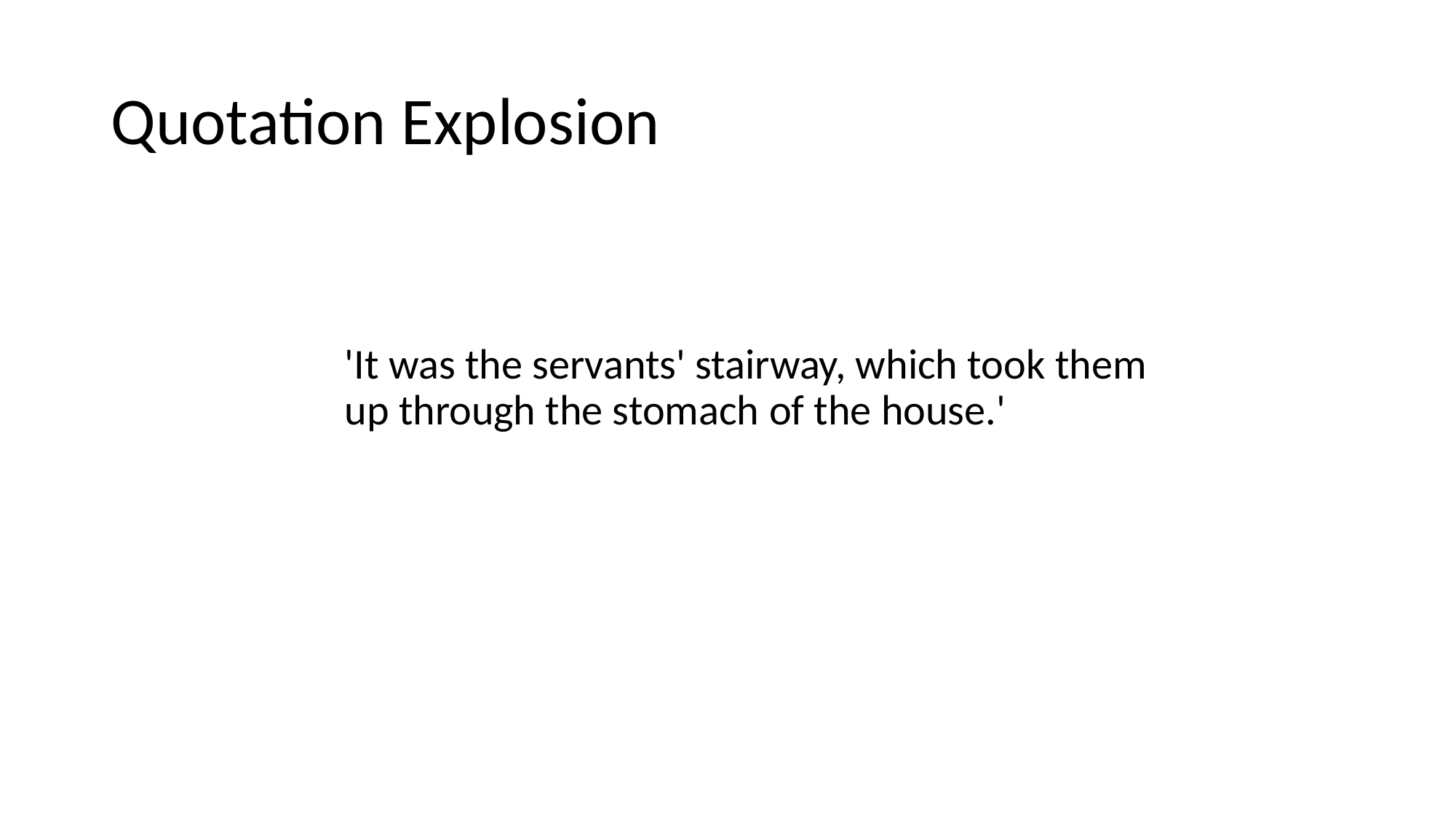

# Quotation Explosion
'It was the servants' stairway, which took them up through the stomach of the house.'